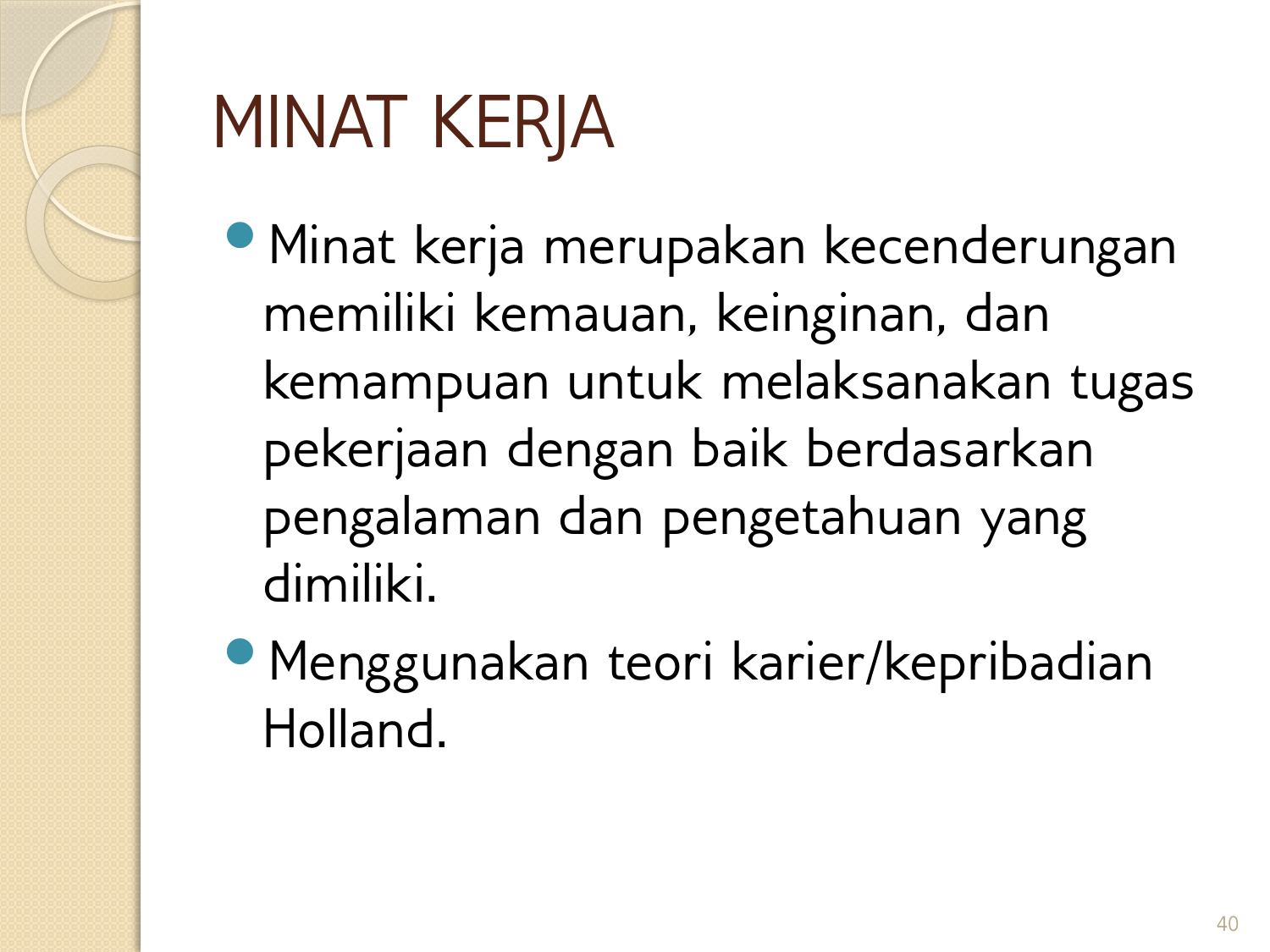

# MINAT KERJA
Minat kerja merupakan kecenderungan memiliki kemauan, keinginan, dan kemampuan untuk melaksanakan tugas pekerjaan dengan baik berdasarkan pengalaman dan pengetahuan yang dimiliki.
Menggunakan teori karier/kepribadian Holland.
40